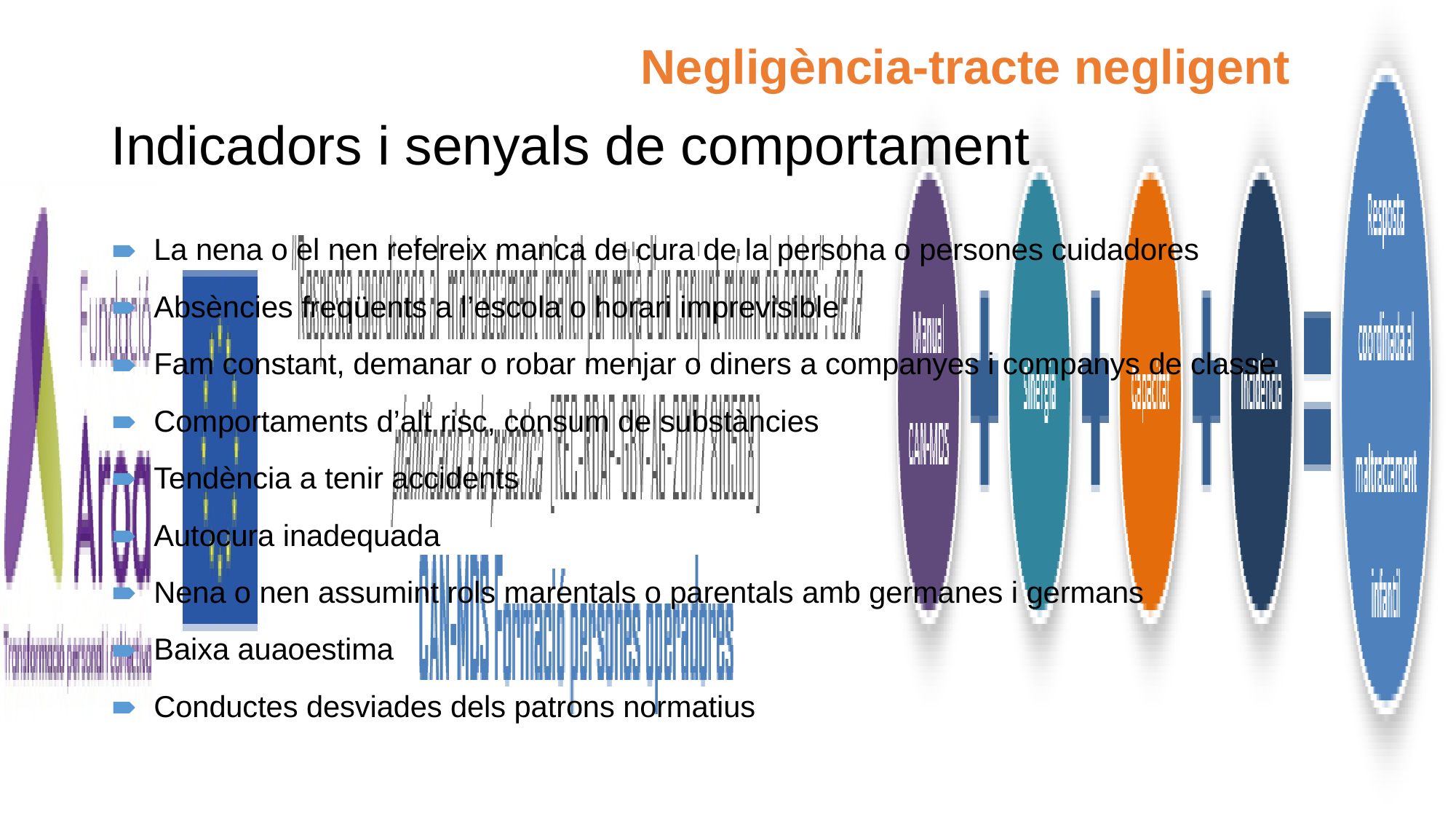

Negligència-tracte negligent
# Indicadors i senyals de comportament
La nena o el nen refereix manca de cura de la persona o persones cuidadores
Absències freqüents a l’escola o horari imprevisible
Fam constant, demanar o robar menjar o diners a companyes i companys de classe
Comportaments d’alt risc, consum de substàncies
Tendència a tenir accidents
Autocura inadequada
Nena o nen assumint rols marentals o parentals amb germanes i germans
Baixa auaoestima
Conductes desviades dels patrons normatius